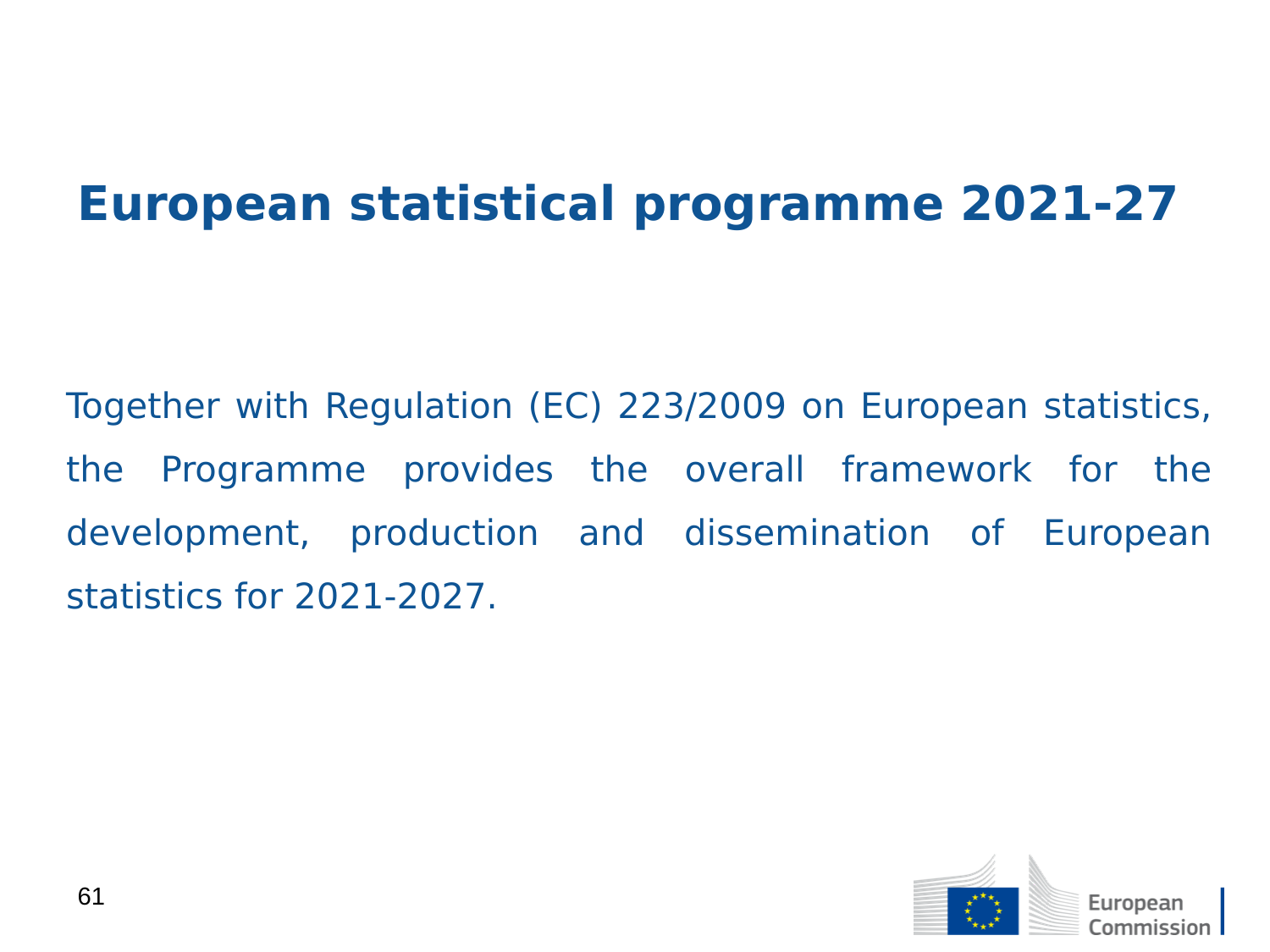

# European statistical programme 2021-27
Together with Regulation (EC) 223/2009 on European statistics, the Programme provides the overall framework for the development, production and dissemination of European statistics for 2021-2027.

61